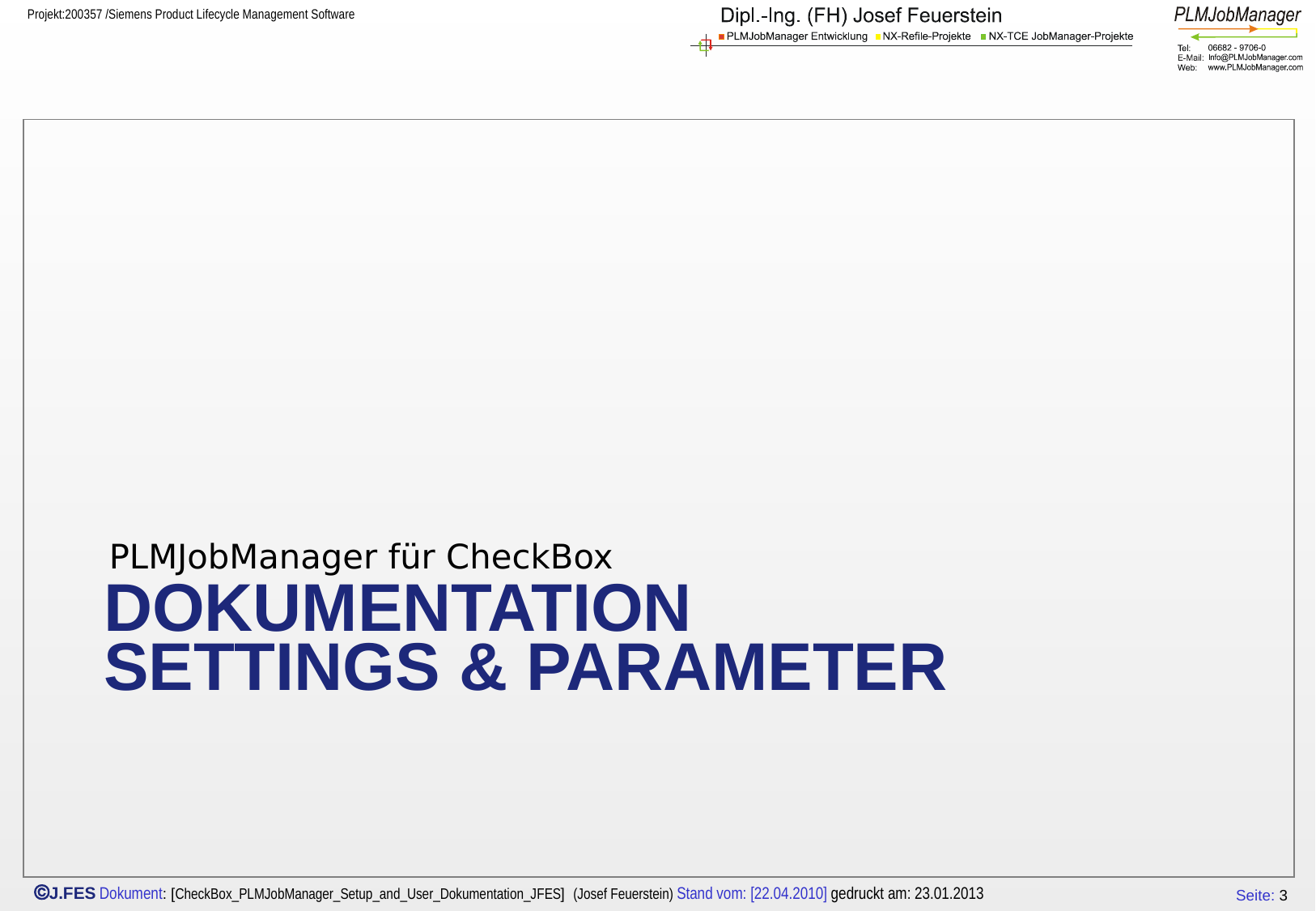

PLMJobManager für CheckBox
# Dokumentation Settings & Parameter